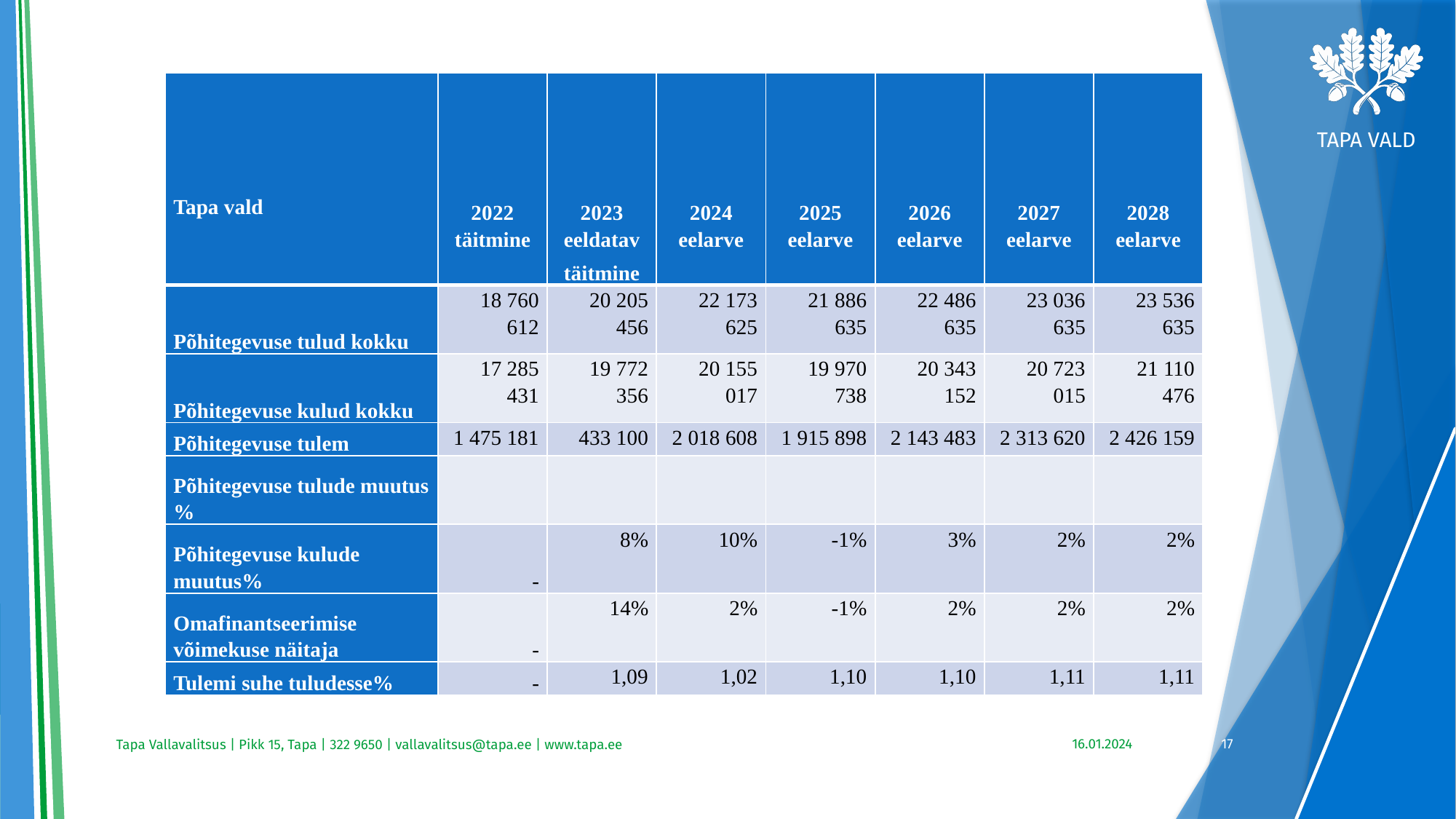

| Tapa vald | 2022 täitmine | 2023 eeldatav täitmine | 2024 eelarve | 2025 eelarve | 2026 eelarve | 2027 eelarve | 2028 eelarve |
| --- | --- | --- | --- | --- | --- | --- | --- |
| Põhitegevuse tulud kokku | 18 760 612 | 20 205 456 | 22 173 625 | 21 886 635 | 22 486 635 | 23 036 635 | 23 536 635 |
| Põhitegevuse kulud kokku | 17 285 431 | 19 772 356 | 20 155 017 | 19 970 738 | 20 343 152 | 20 723 015 | 21 110 476 |
| Põhitegevuse tulem | 1 475 181 | 433 100 | 2 018 608 | 1 915 898 | 2 143 483 | 2 313 620 | 2 426 159 |
| Põhitegevuse tulude muutus % |  |  |  |  |  |  |  |
| Põhitegevuse kulude muutus% | - | 8% | 10% | -1% | 3% | 2% | 2% |
| Omafinantseerimise võimekuse näitaja | - | 14% | 2% | -1% | 2% | 2% | 2% |
| Tulemi suhe tuludesse% | - | 1,09 | 1,02 | 1,10 | 1,10 | 1,11 | 1,11 |
16.01.2024
17
Tapa Vallavalitsus | Pikk 15, Tapa | 322 9650 | vallavalitsus@tapa.ee | www.tapa.ee